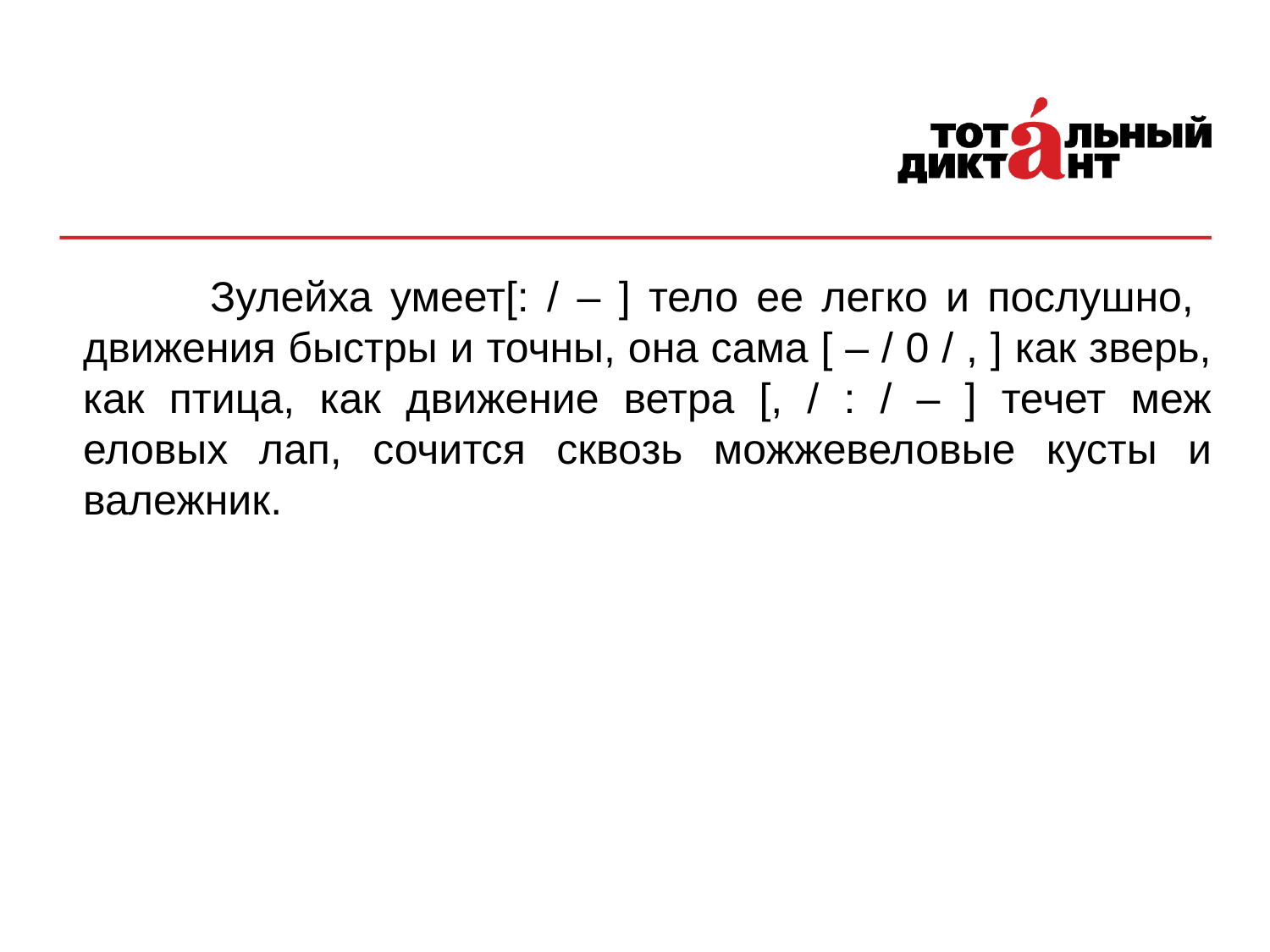

Зулейха умеет[: / – ] тело ее легко и послушно,  движения быстры и точны, она сама [ – / 0 / , ] как зверь, как птица, как движение ветра [, / : / – ] течет меж еловых лап, сочится сквозь можжевеловые кусты и валежник.